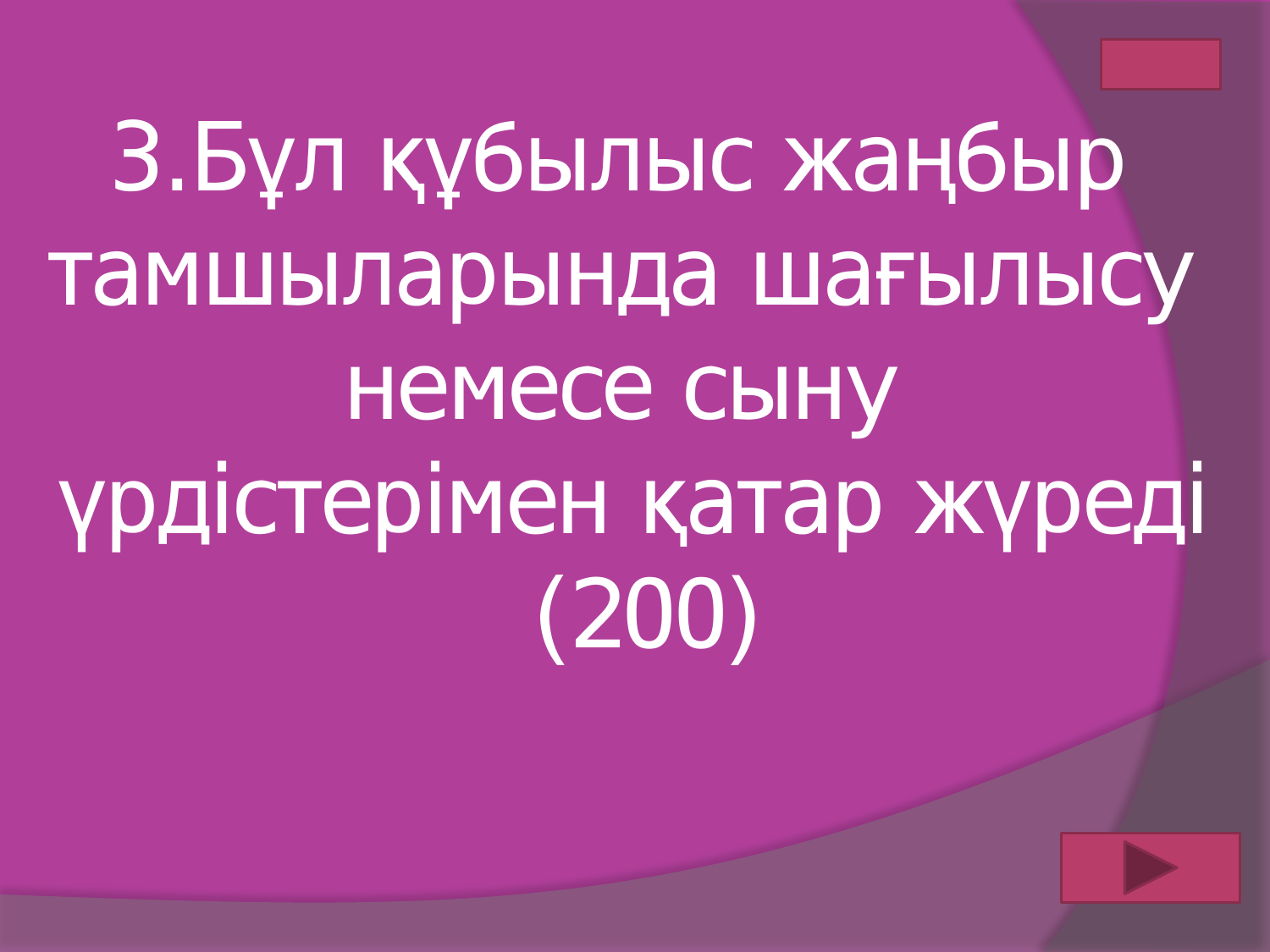

3.Бұл құбылыс жаңбыр
тамшыларында шағылысу
немесе сыну
үрдістерімен қатар жүреді
 (200)